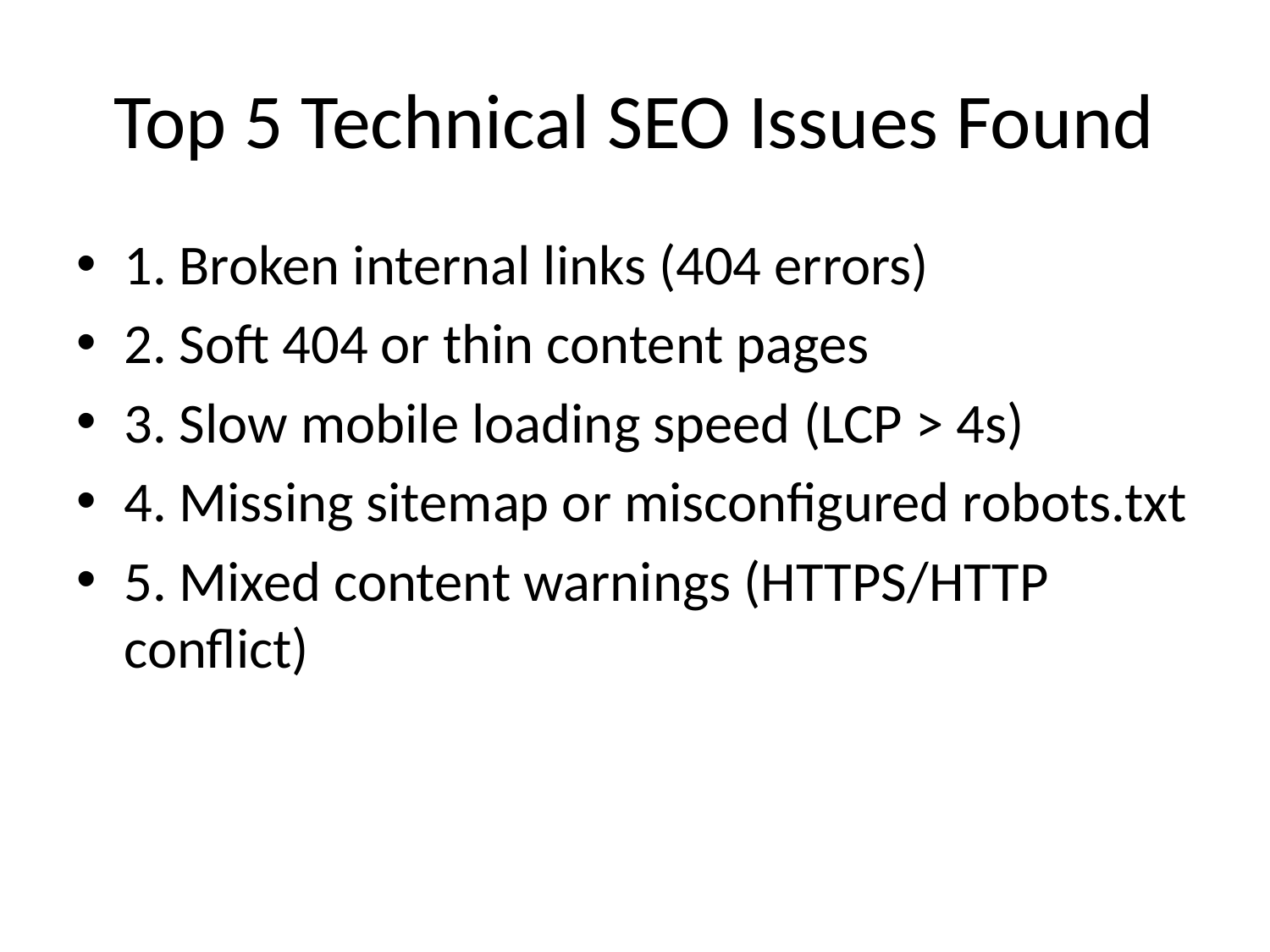

# Top 5 Technical SEO Issues Found
1. Broken internal links (404 errors)
2. Soft 404 or thin content pages
3. Slow mobile loading speed (LCP > 4s)
4. Missing sitemap or misconfigured robots.txt
5. Mixed content warnings (HTTPS/HTTP conflict)